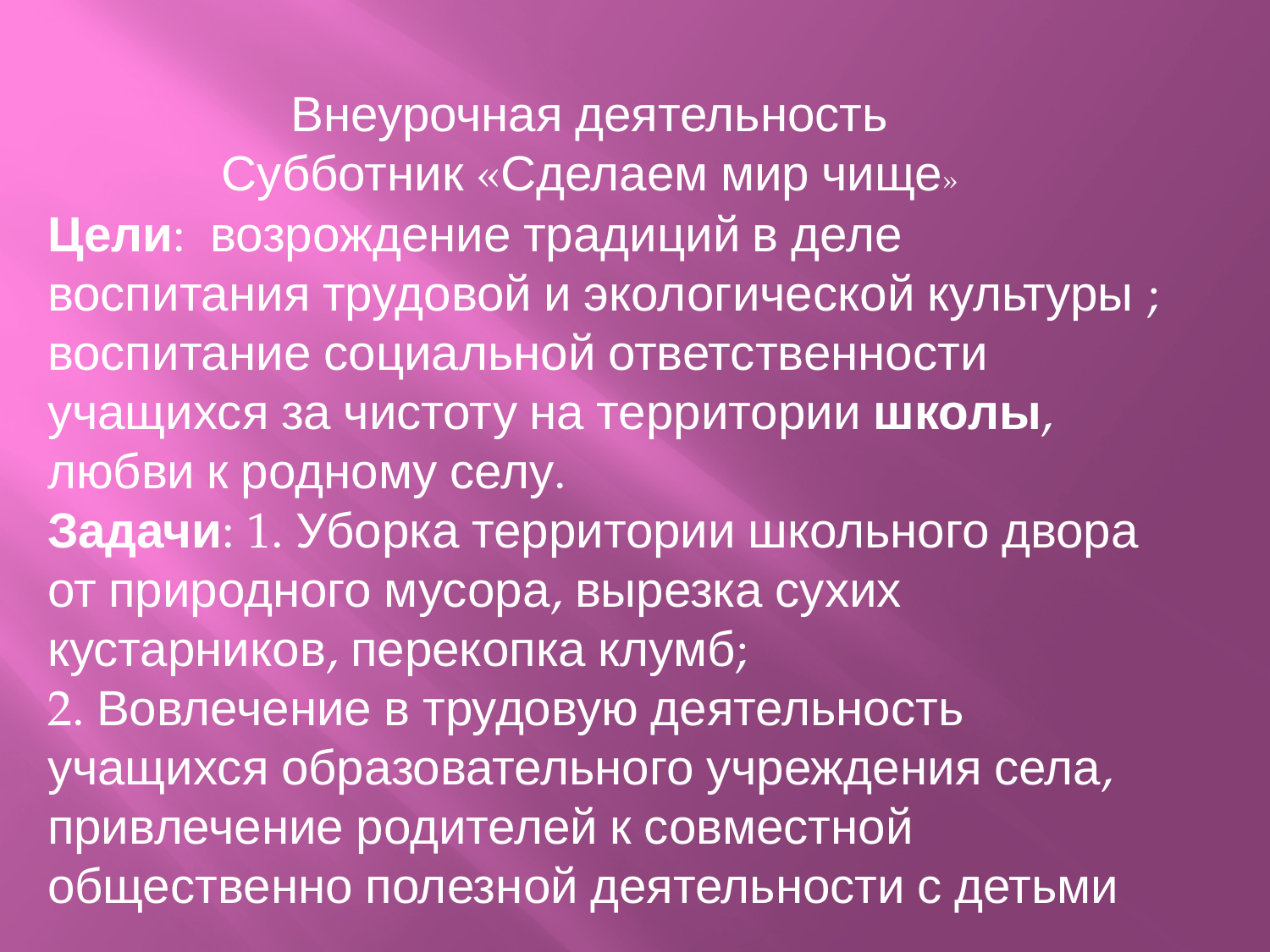

Внеурочная деятельность
Субботник «Сделаем мир чище»
Цели:  возрождение традиций в деле воспитания трудовой и экологической культуры ; воспитание социальной ответственности учащихся за чистоту на территории школы, любви к родному селу.
Задачи: 1. Уборка территории школьного двора от природного мусора, вырезка сухих кустарников, перекопка клумб;
2. Вовлечение в трудовую деятельность учащихся образовательного учреждения села, привлечение родителей к совместной общественно полезной деятельности с детьми